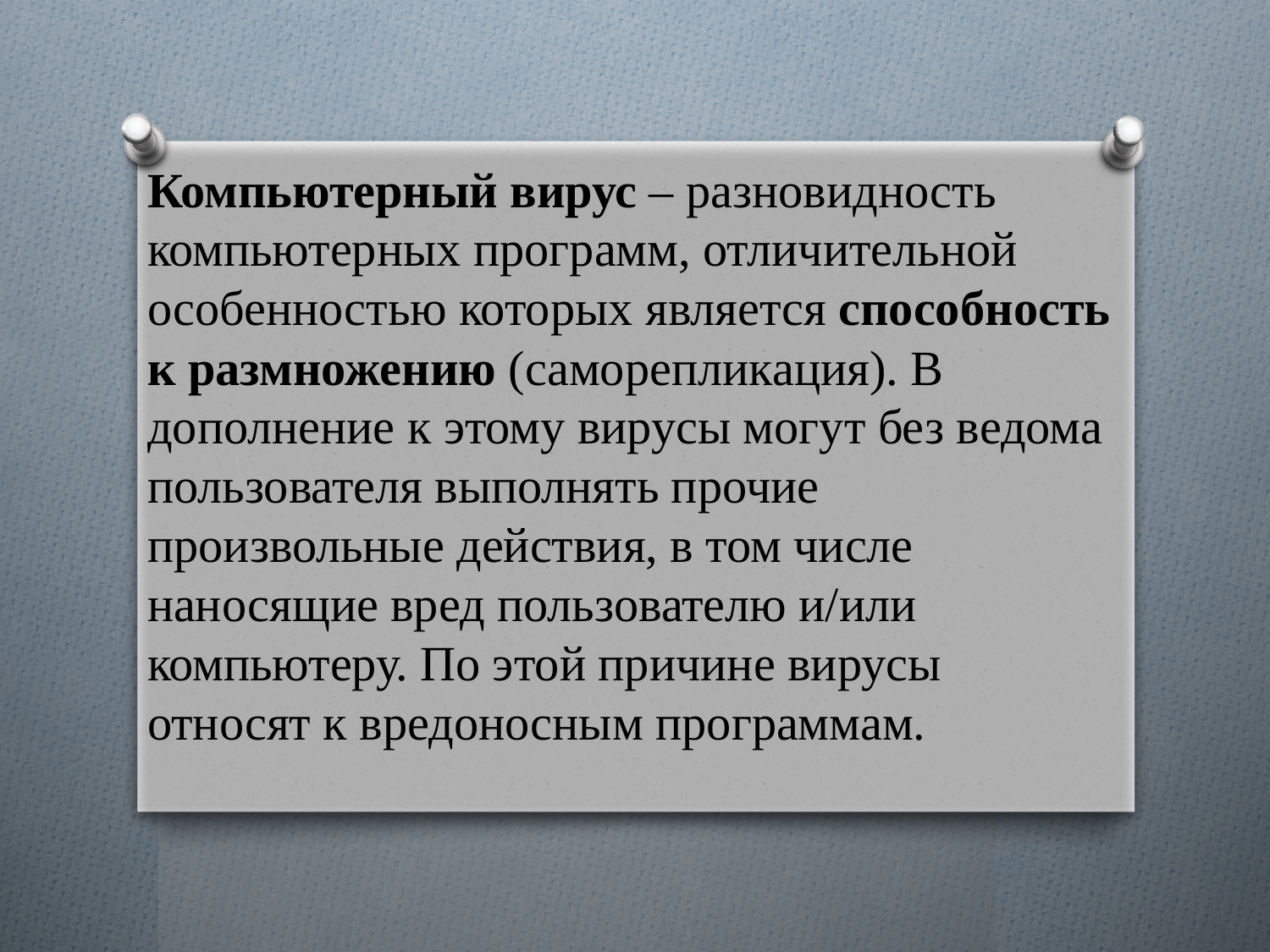

Компьютерный вирус – разновидность компьютерных программ, отличительной особенностью которых является способность к размножению (саморепликация). В дополнение к этому вирусы могут без ведома пользователя выполнять прочие произвольные действия, в том числе наносящие вред пользователю и/или компьютеру. По этой причине вирусы относят к вредоносным программам.